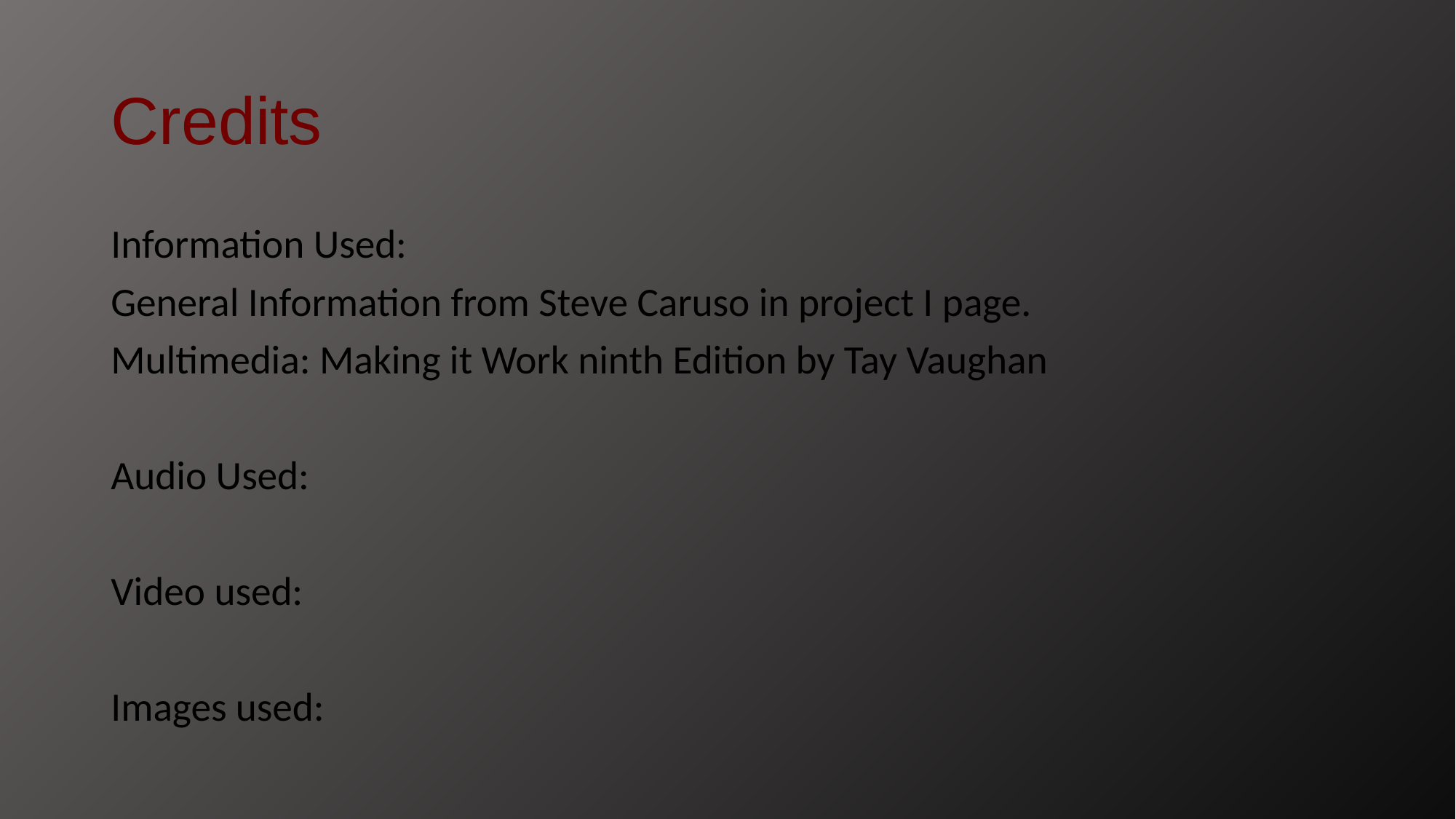

# Credits
Information Used:
General Information from Steve Caruso in project I page.
Multimedia: Making it Work ninth Edition by Tay Vaughan

Audio Used:

Video used:

Images used: